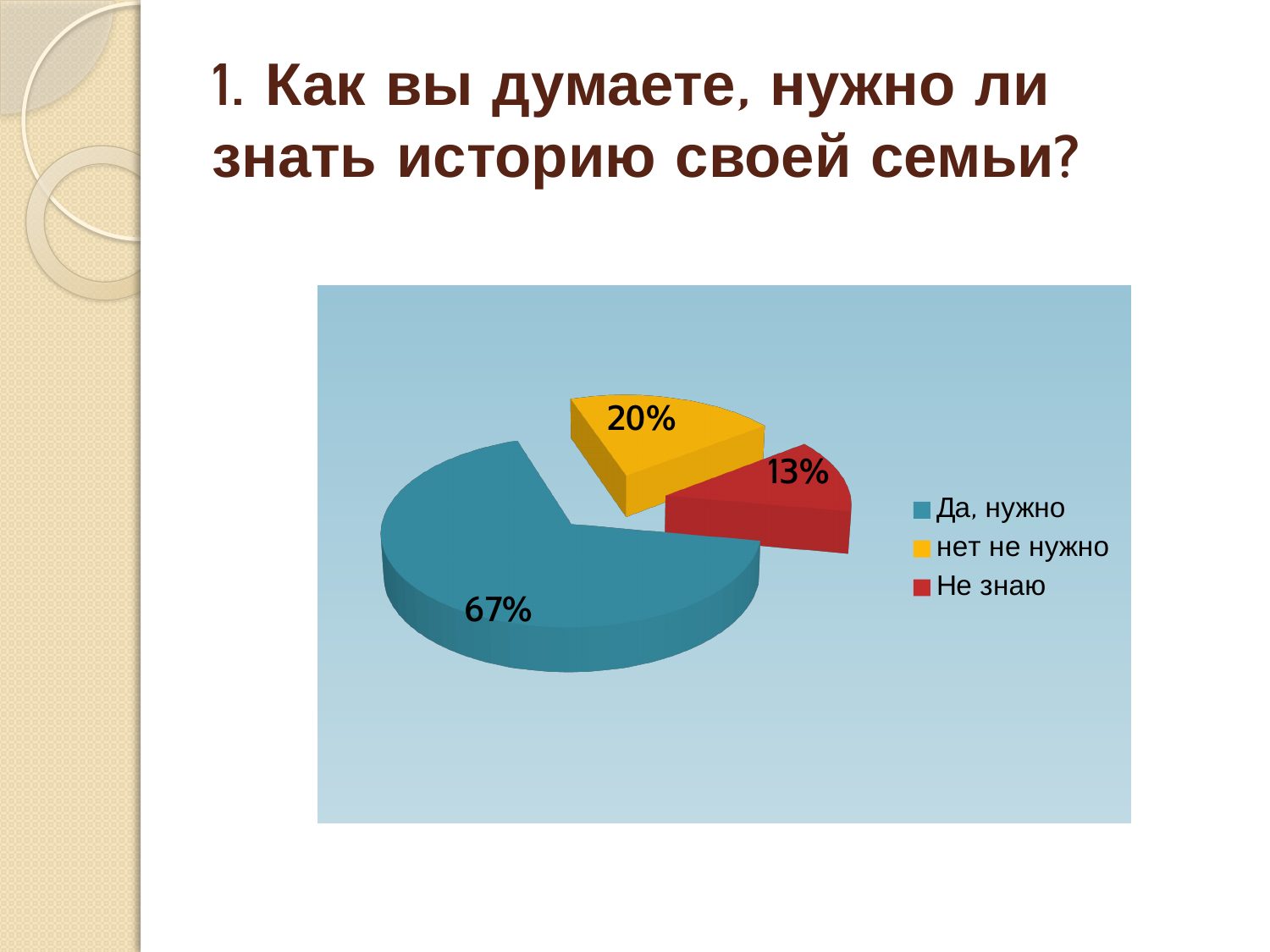

# 1. Как вы думаете, нужно ли знать историю своей семьи?

[unsupported chart]